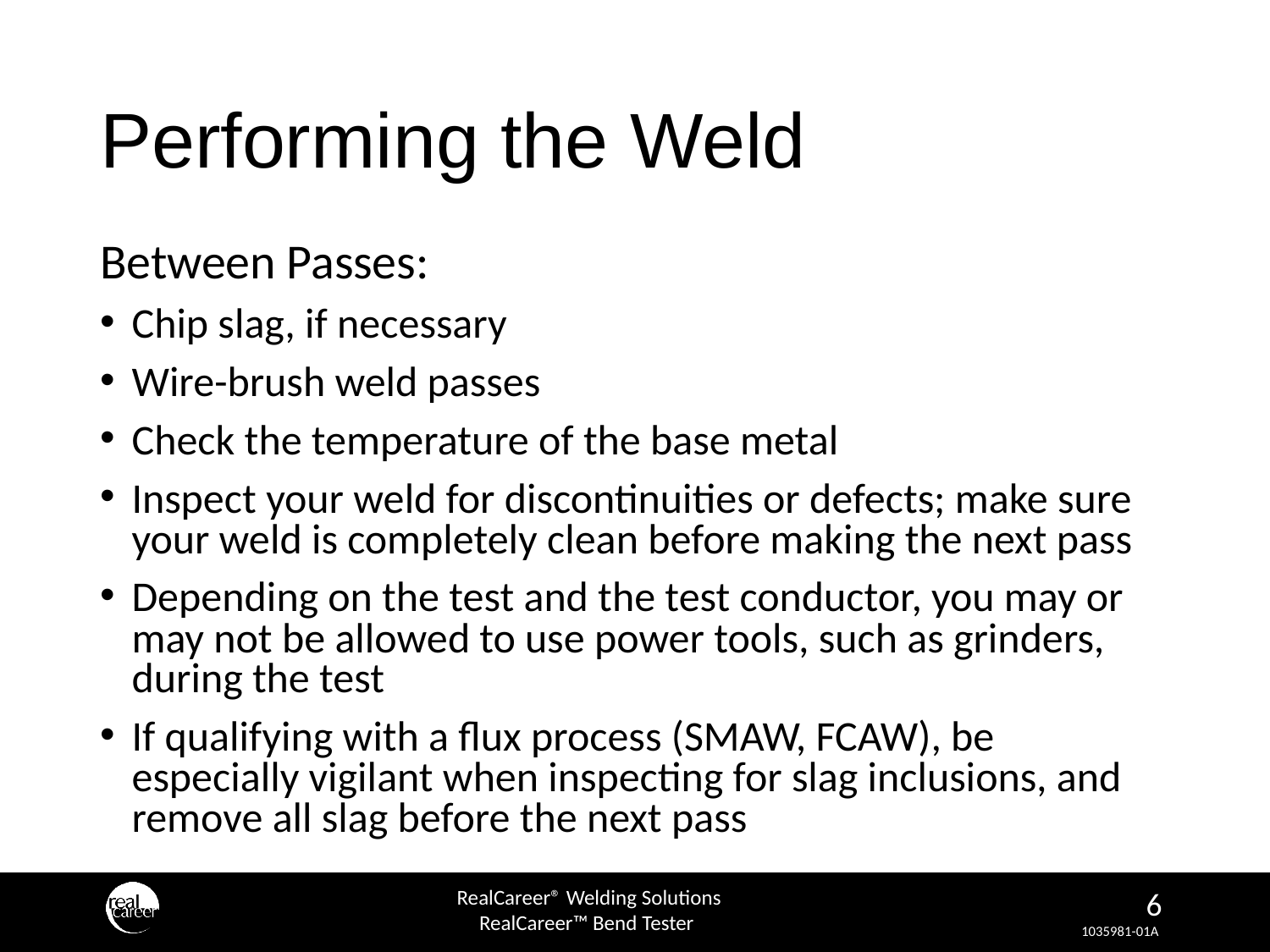

# Performing the Weld
Between Passes:
Chip slag, if necessary
Wire-brush weld passes
Check the temperature of the base metal
Inspect your weld for discontinuities or defects; make sure your weld is completely clean before making the next pass
Depending on the test and the test conductor, you may or may not be allowed to use power tools, such as grinders, during the test
If qualifying with a flux process (SMAW, FCAW), be especially vigilant when inspecting for slag inclusions, and remove all slag before the next pass